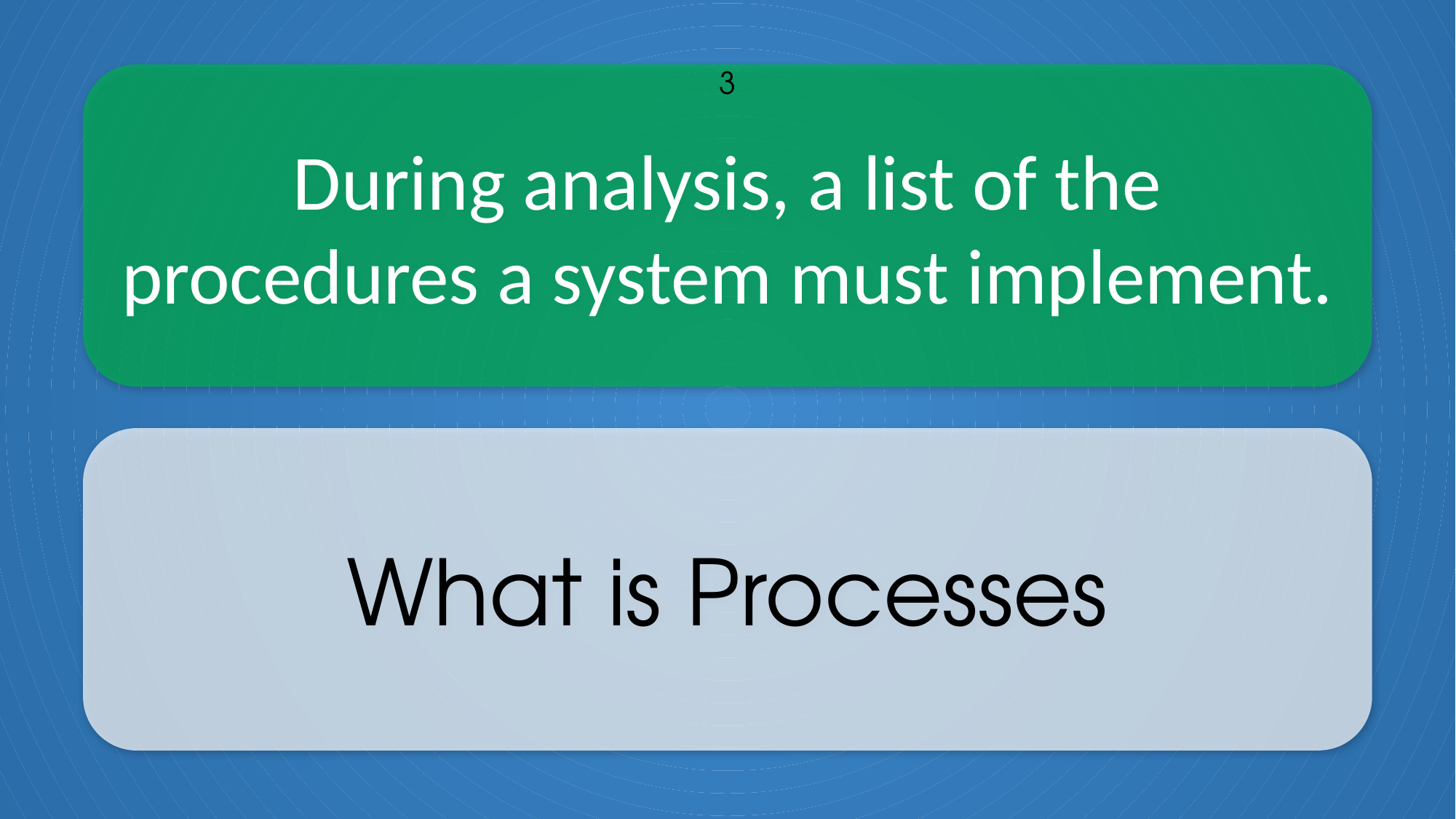

During analysis, a list of the procedures a system must implement.
3
What is Processes